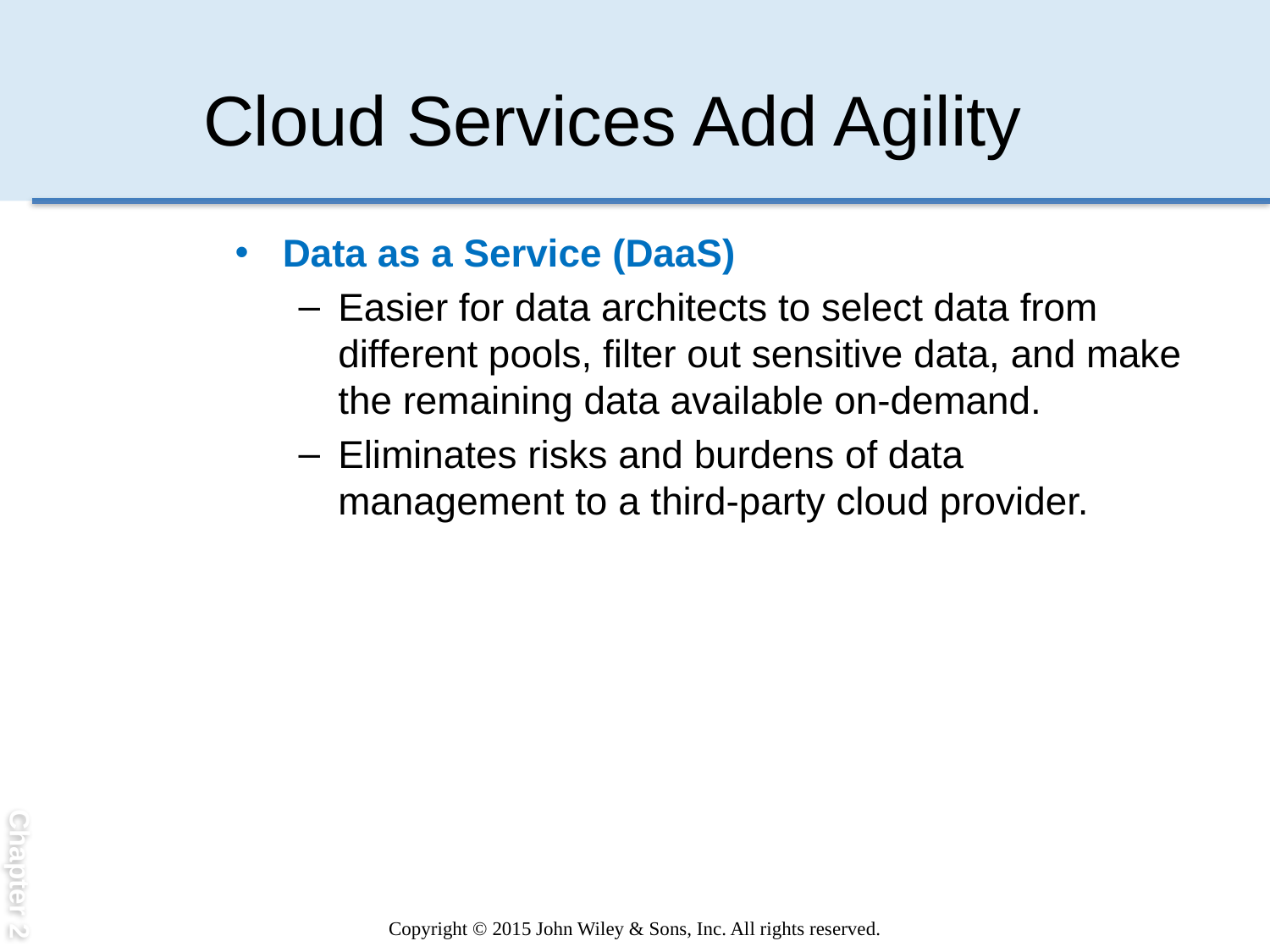

Chapter 2
# Cloud Services Add Agility
Data as a Service (DaaS)
Easier for data architects to select data from different pools, filter out sensitive data, and make the remaining data available on-demand.
Eliminates risks and burdens of data management to a third-party cloud provider.